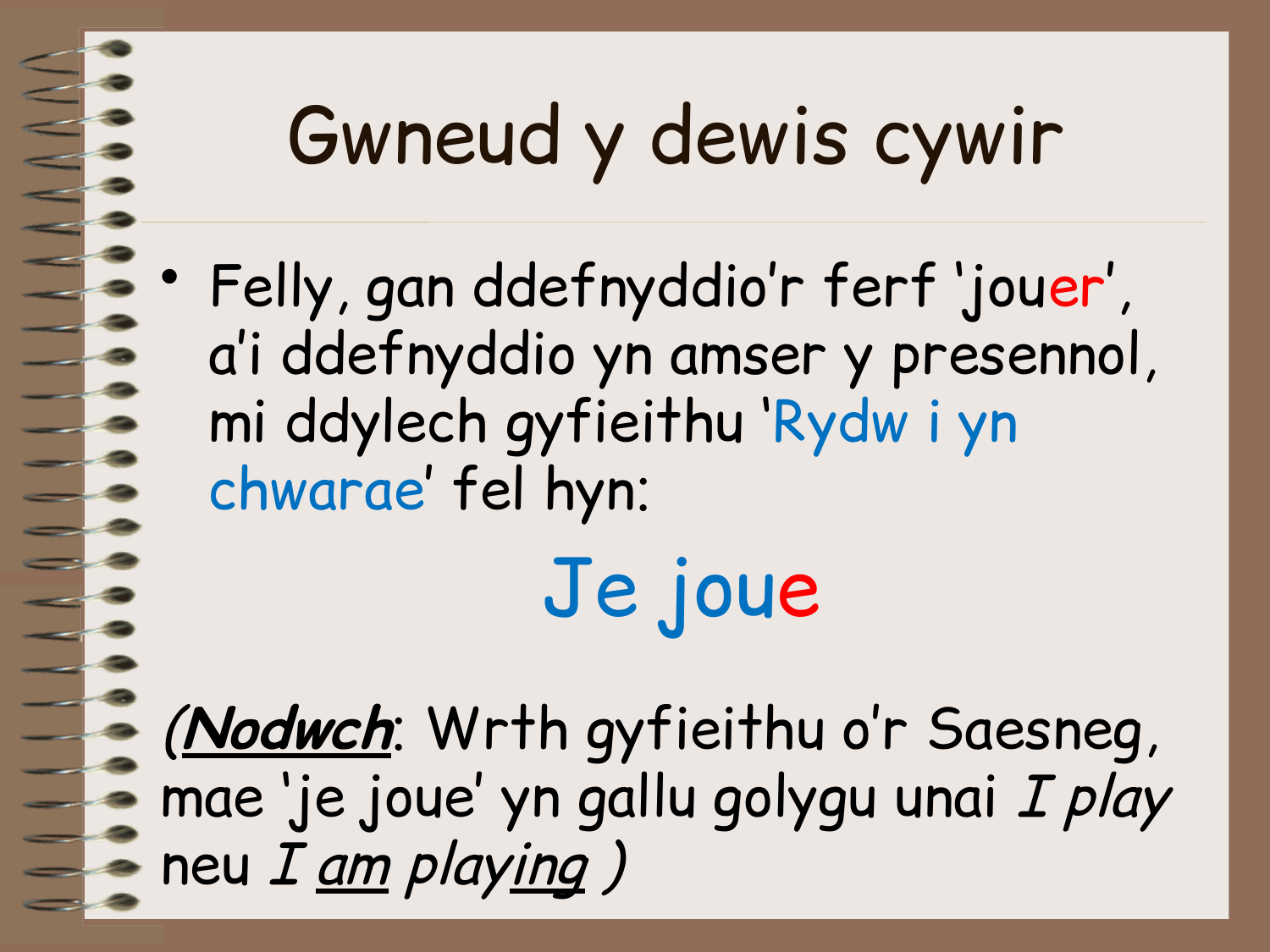

# Gwneud y dewis cywir
Felly, gan ddefnyddio’r ferf ‘jouer’, a’i ddefnyddio yn amser y presennol, mi ddylech gyfieithu ‘Rydw i yn chwarae’ fel hyn:
			Je joue

(Nodwch: Wrth gyfieithu o’r Saesneg, mae ‘je joue’ yn gallu golygu unai I play neu I am playing )